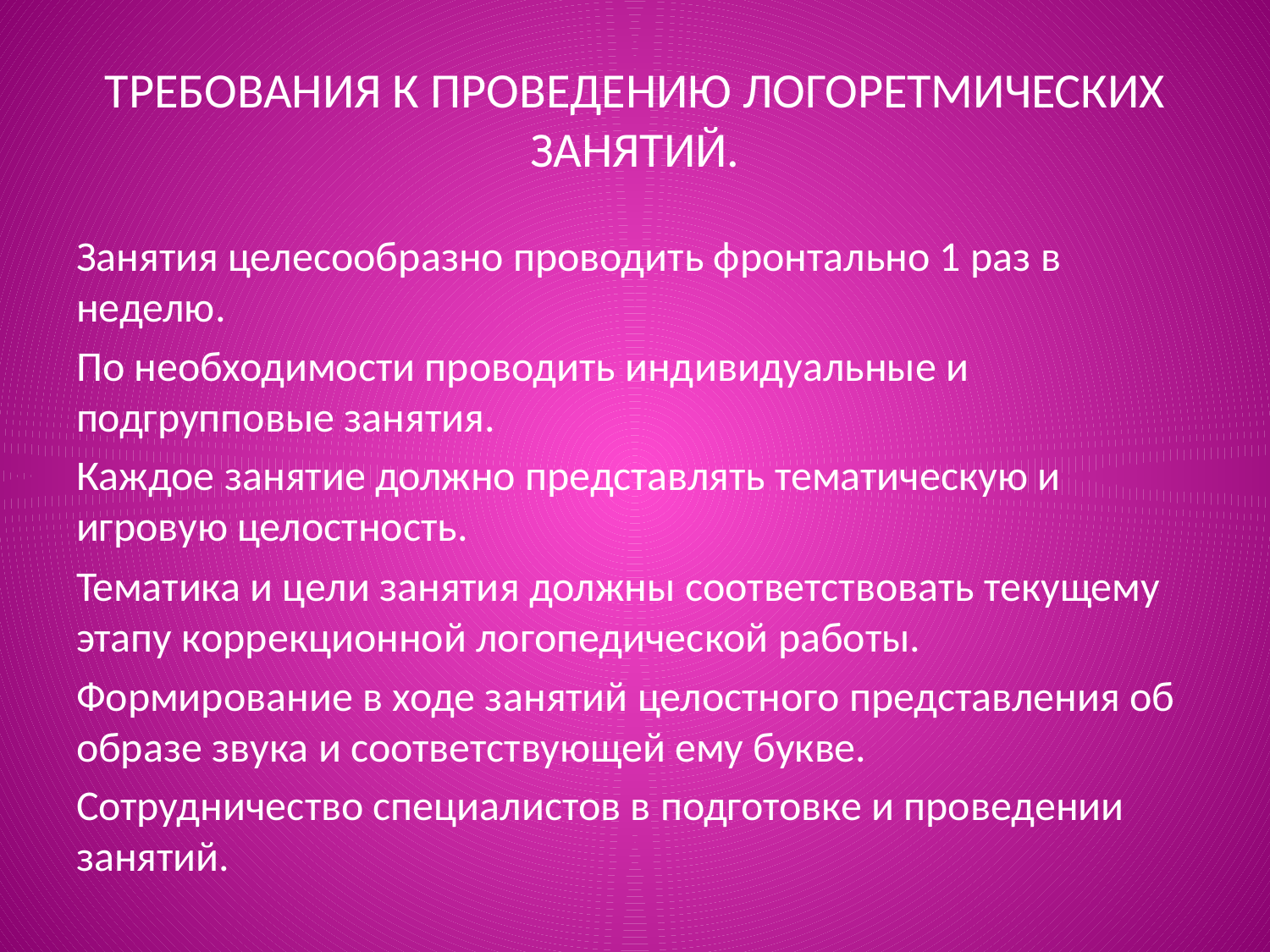

# ТРЕБОВАНИЯ К ПРОВЕДЕНИЮ ЛОГОРЕТМИЧЕСКИХ ЗАНЯТИЙ.
Занятия целесообразно проводить фронтально 1 раз в неделю.
По необходимости проводить индивидуальные и подгрупповые занятия.
Каждое занятие должно представлять тематическую и игровую целостность.
Тематика и цели занятия должны соответствовать текущему этапу коррекционной логопедической работы.
Формирование в ходе занятий целостного представления об образе звука и соответствующей ему букве.
Сотрудничество специалистов в подготовке и проведении занятий.